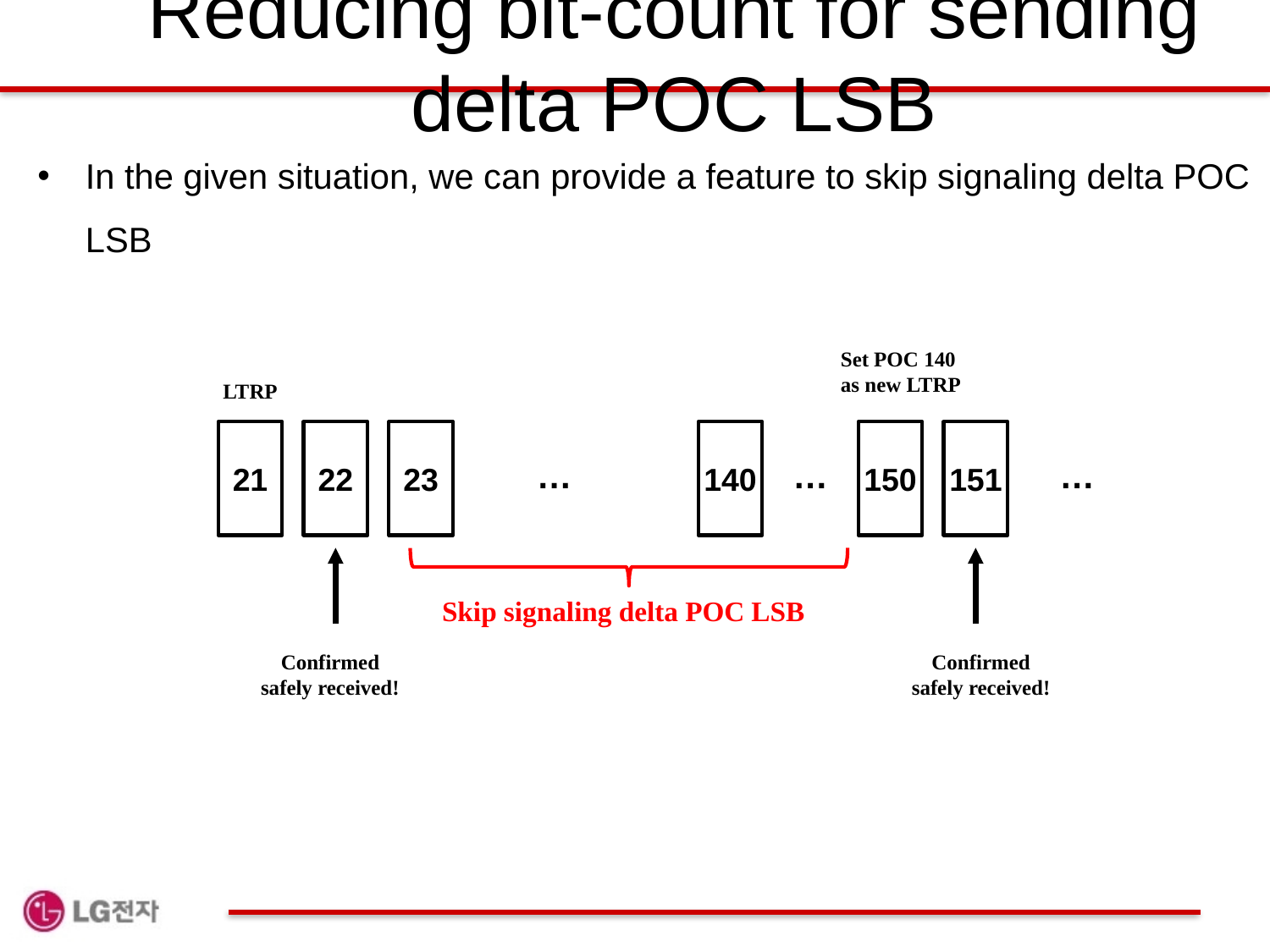

# Reducing bit-count for sending delta POC LSB
In the given situation, we can provide a feature to skip signaling delta POC LSB

Set POC 140
as new LTRP
LTRP
21
22
23
140
150
151
…
…
…
Skip signaling delta POC LSB
Confirmed safely received!
Confirmed safely received!